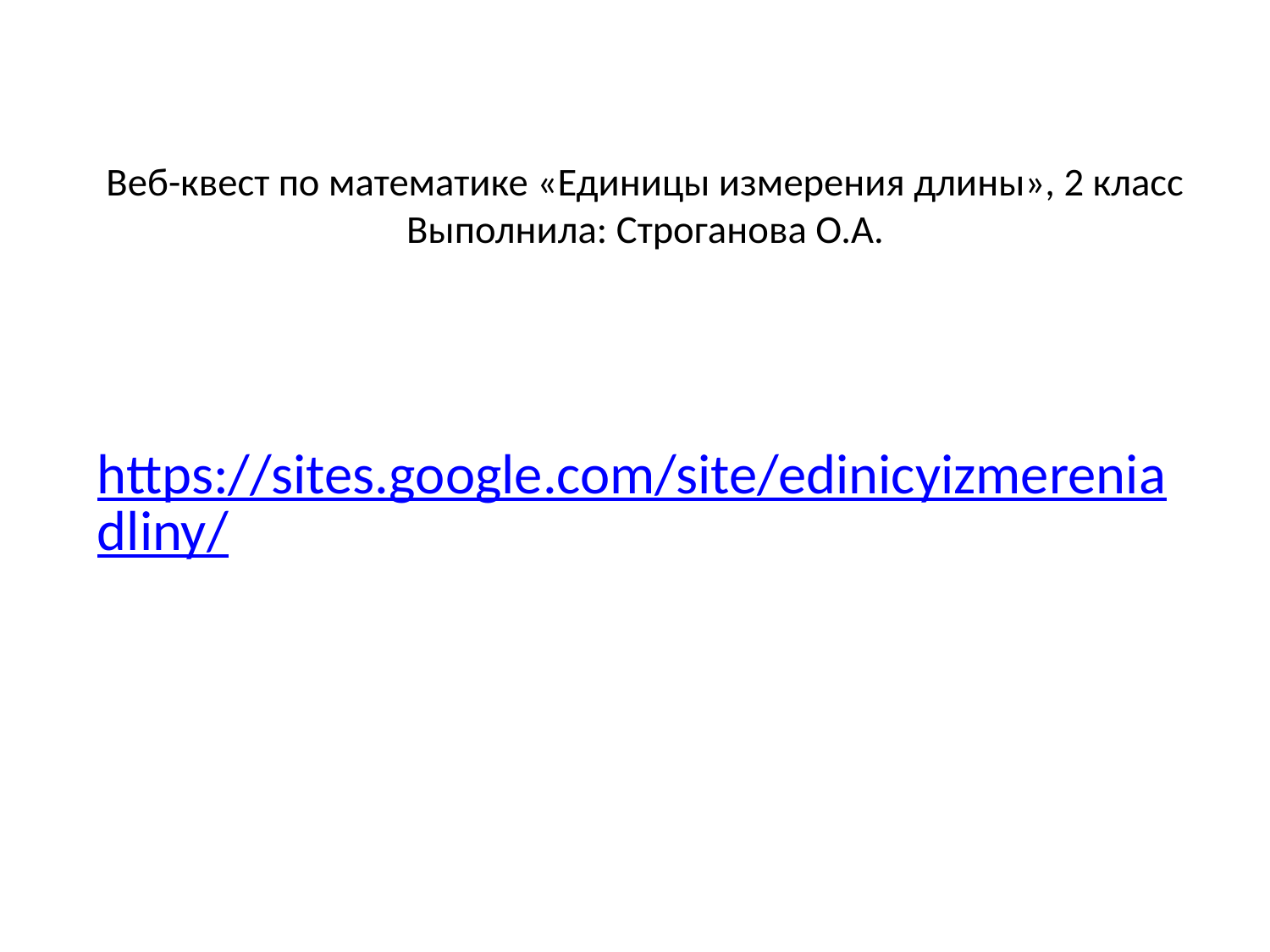

# Веб-квест по математике «Единицы измерения длины», 2 класс Выполнила: Строганова О.А.
https://sites.google.com/site/edinicyizmereniadliny/